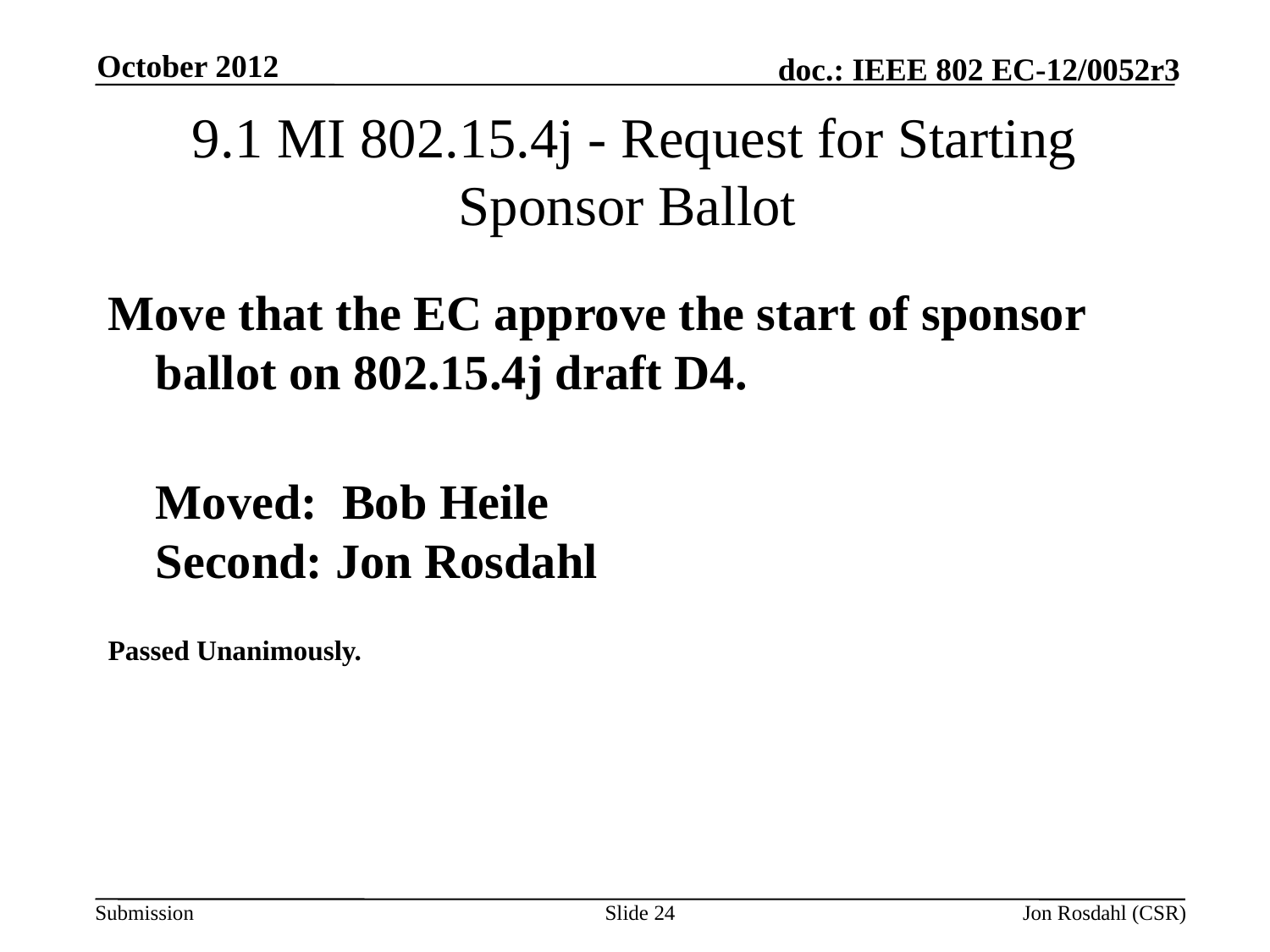

October 2012
# 9.1 MI 802.15.4j - Request for Starting Sponsor Ballot
Move that the EC approve the start of sponsor ballot on 802.15.4j draft D4.
Moved:  Bob Heile
Second: Jon Rosdahl
Passed Unanimously.
Slide 24
Jon Rosdahl (CSR)